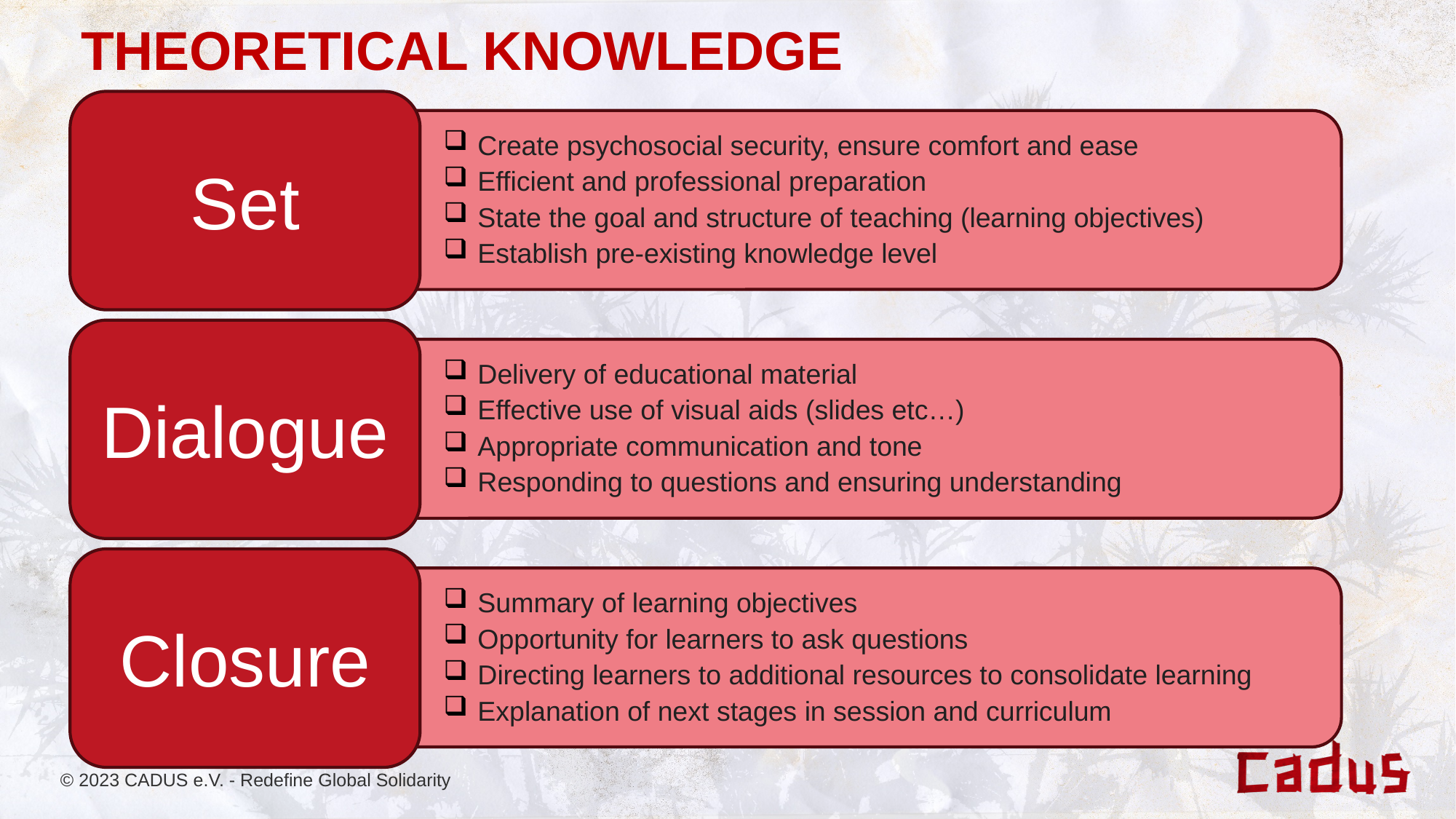

THEORETICAL KNOWLEDGE
Set
Create psychosocial security, ensure comfort and ease
Efficient and professional preparation
State the goal and structure of teaching (learning objectives)
Establish pre-existing knowledge level

Dialogue
Delivery of educational material
Effective use of visual aids (slides etc…)
Appropriate communication and tone
Responding to questions and ensuring understanding
Closure
Summary of learning objectives
Opportunity for learners to ask questions
Directing learners to additional resources to consolidate learning
Explanation of next stages in session and curriculum